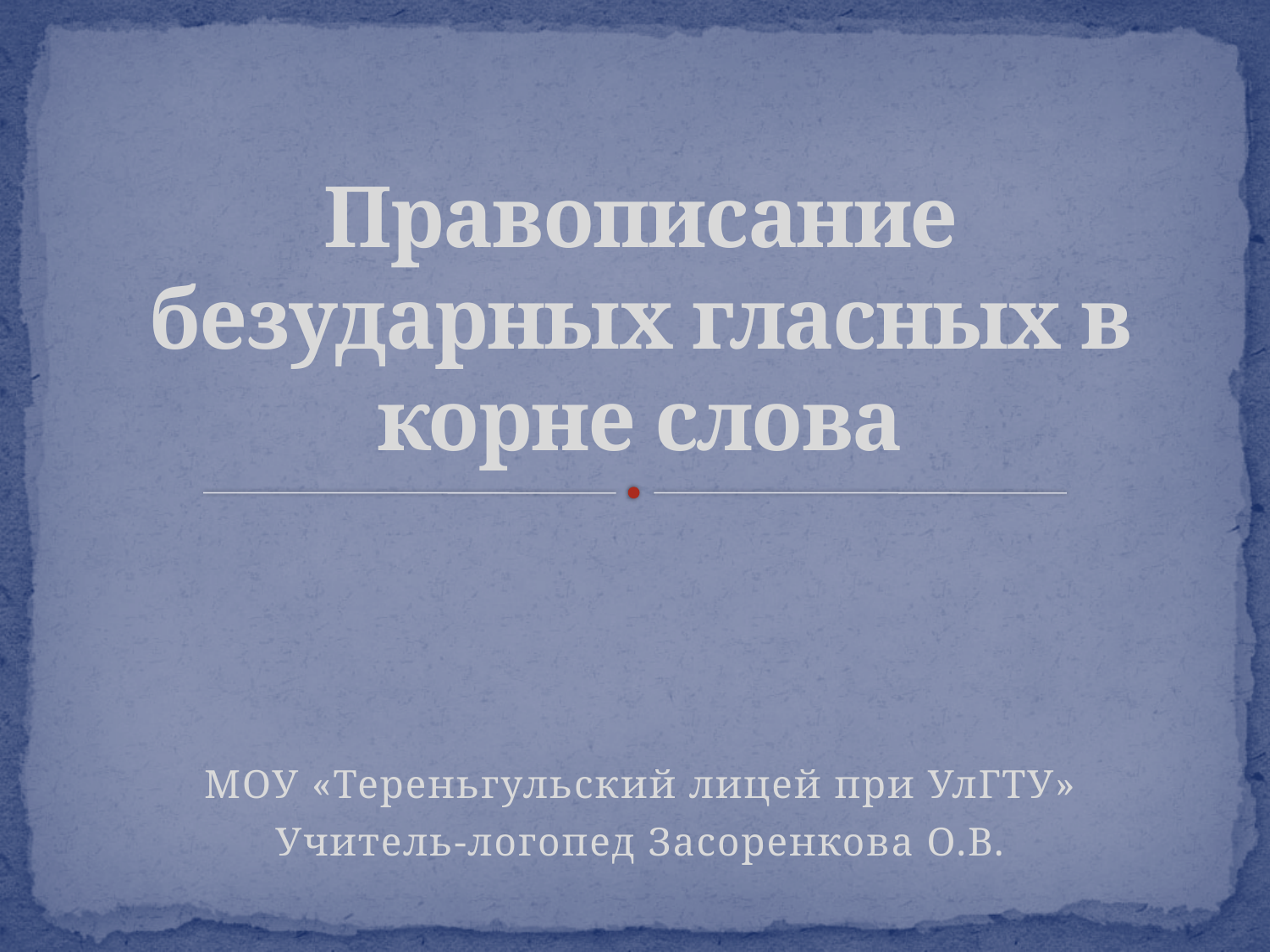

# Правописание безударных гласных в корне слова
МОУ «Тереньгульский лицей при УлГТУ»
Учитель-логопед Засоренкова О.В.